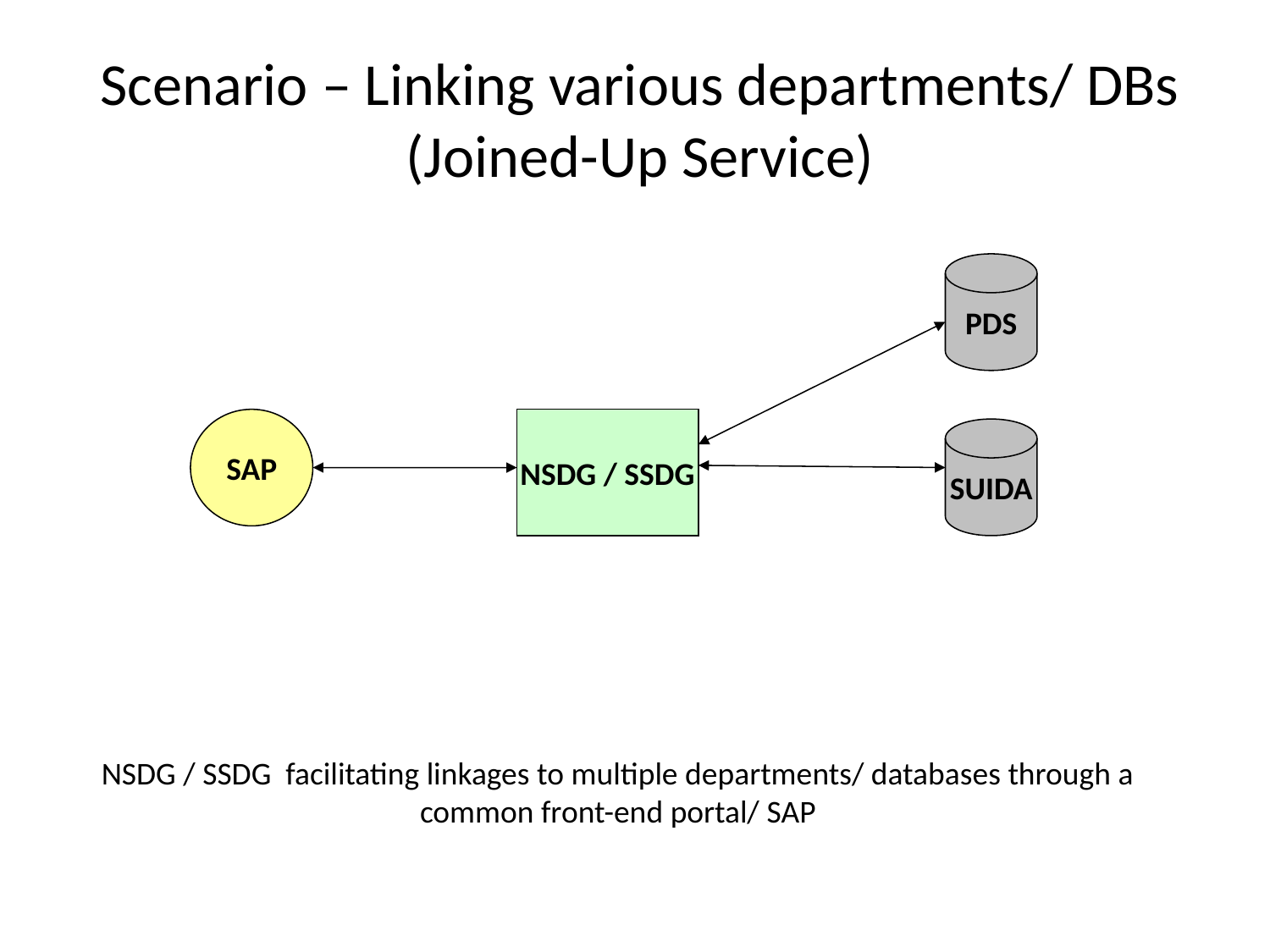

# Scenario – Linking various departments/ DBs (Joined-Up Service)
PDS

SAP
NSDG / SSDG
SUIDA

NSDG / SSDG  facilitating linkages to multiple departments/ databases through a common front-end portal/ SAP